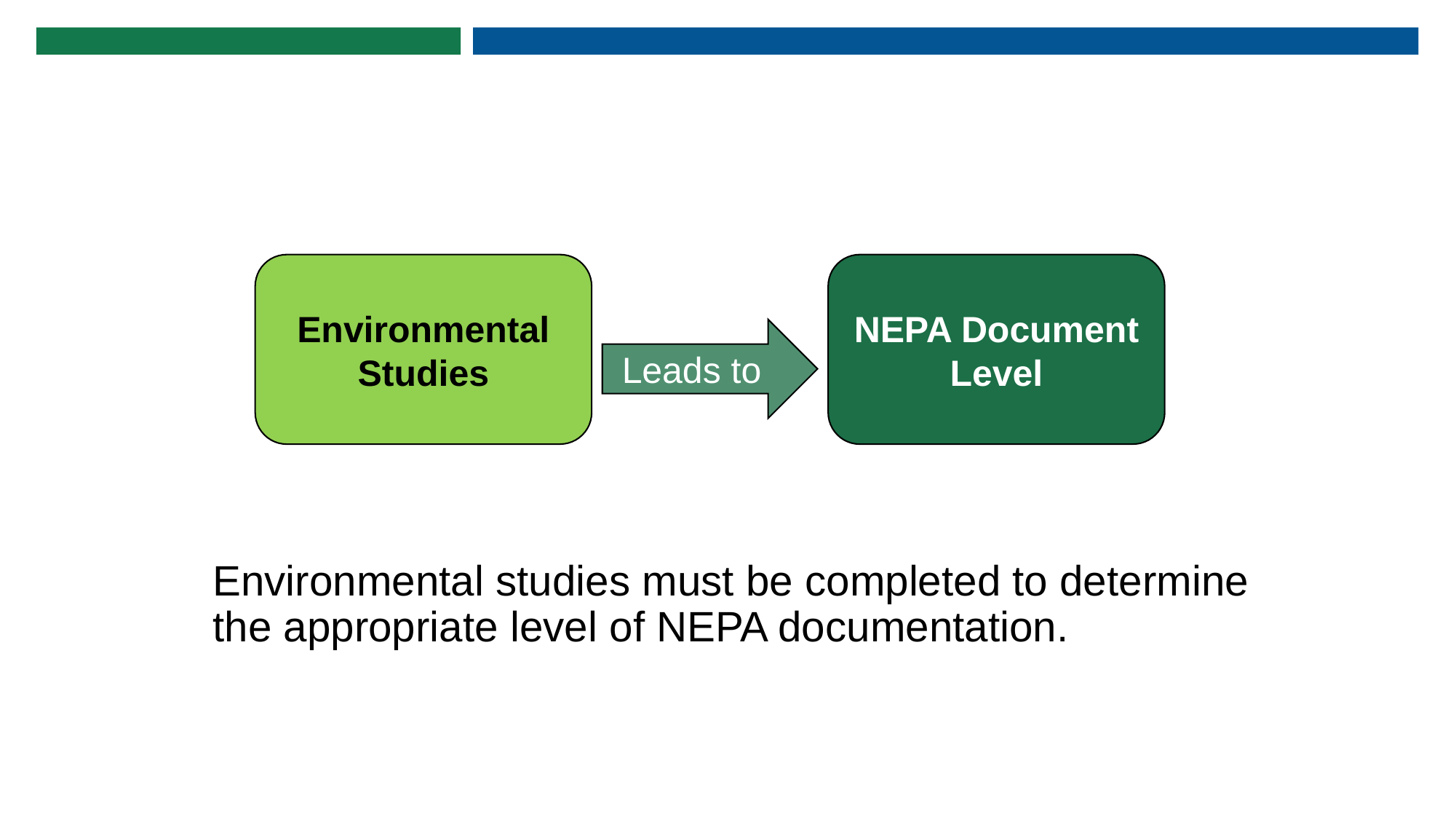

Environmental Studies
NEPA Document Level

Leads to
# Environmental studies must be completed to determine the appropriate level of NEPA documentation.